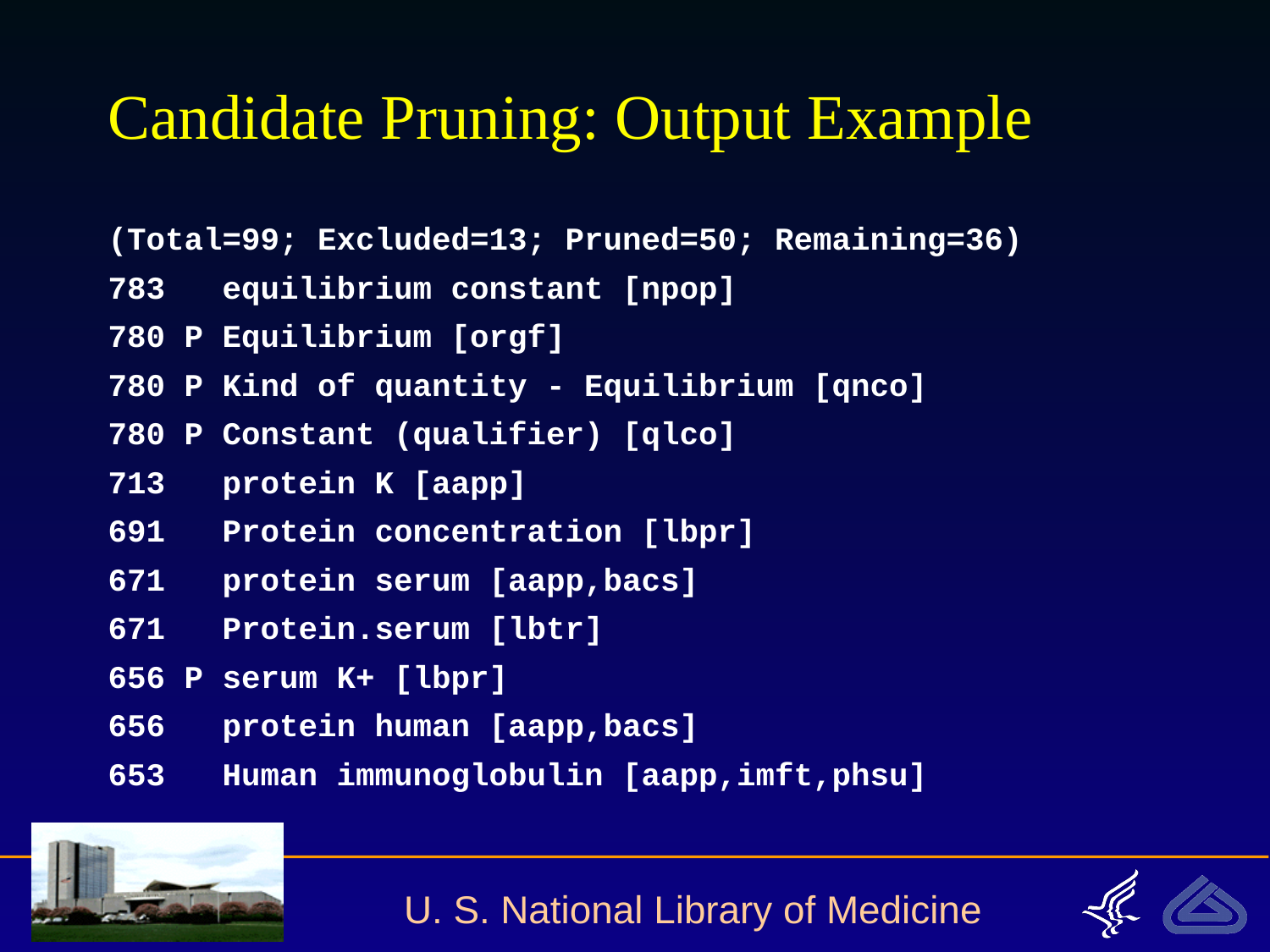

# Candidate Pruning: Output Example
(Total=99; Excluded=13; Pruned=50; Remaining=36)
783   equilibrium constant [npop]
780 P Equilibrium [orgf]
780 P Kind of quantity - Equilibrium [qnco]
780 P Constant (qualifier) [qlco]
713   protein K [aapp]
691   Protein concentration [lbpr]
671   protein serum [aapp,bacs]
671   Protein.serum [lbtr]
656 P serum K+ [lbpr]
656   protein human [aapp,bacs]
653   Human immunoglobulin [aapp,imft,phsu]